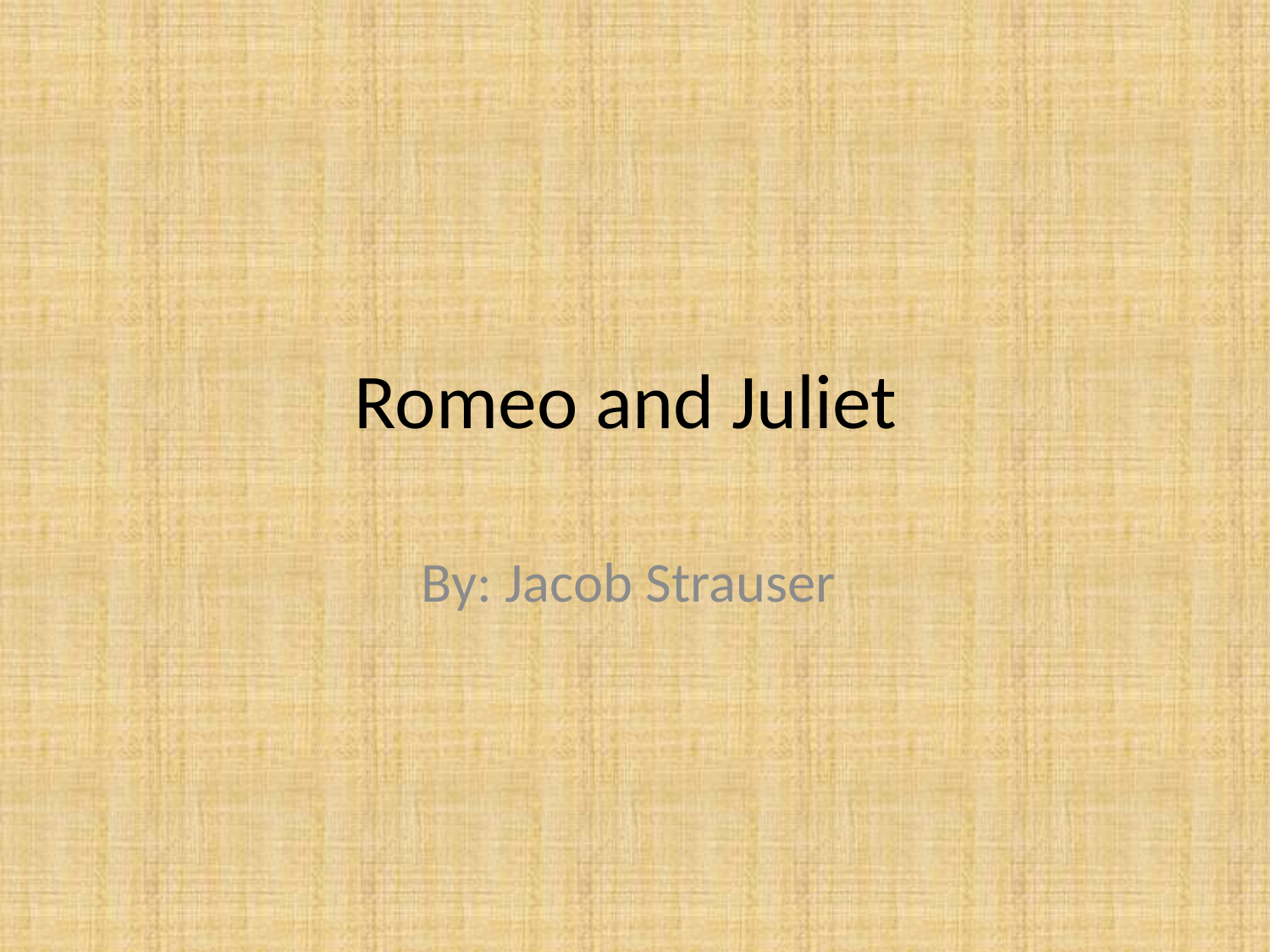

# Romeo and Juliet
By: Jacob Strauser